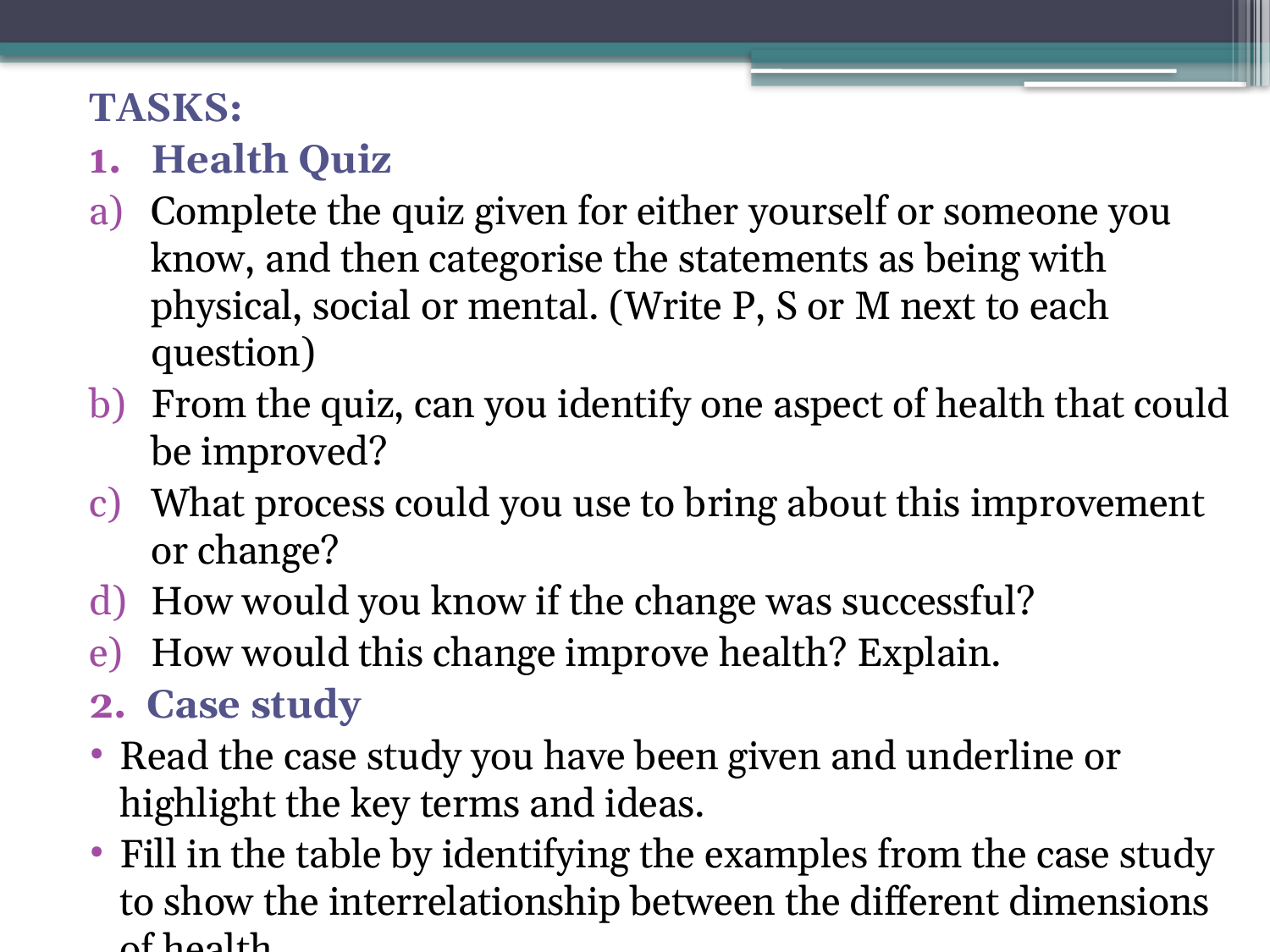

TASKS:
Health Quiz
Complete the quiz given for either yourself or someone you know, and then categorise the statements as being with physical, social or mental. (Write P, S or M next to each question)
From the quiz, can you identify one aspect of health that could be improved?
What process could you use to bring about this improvement or change?
How would you know if the change was successful?
How would this change improve health? Explain.
2.  Case study
Read the case study you have been given and underline or highlight the key terms and ideas.
Fill in the table by identifying the examples from the case study to show the interrelationship between the different dimensions of health.